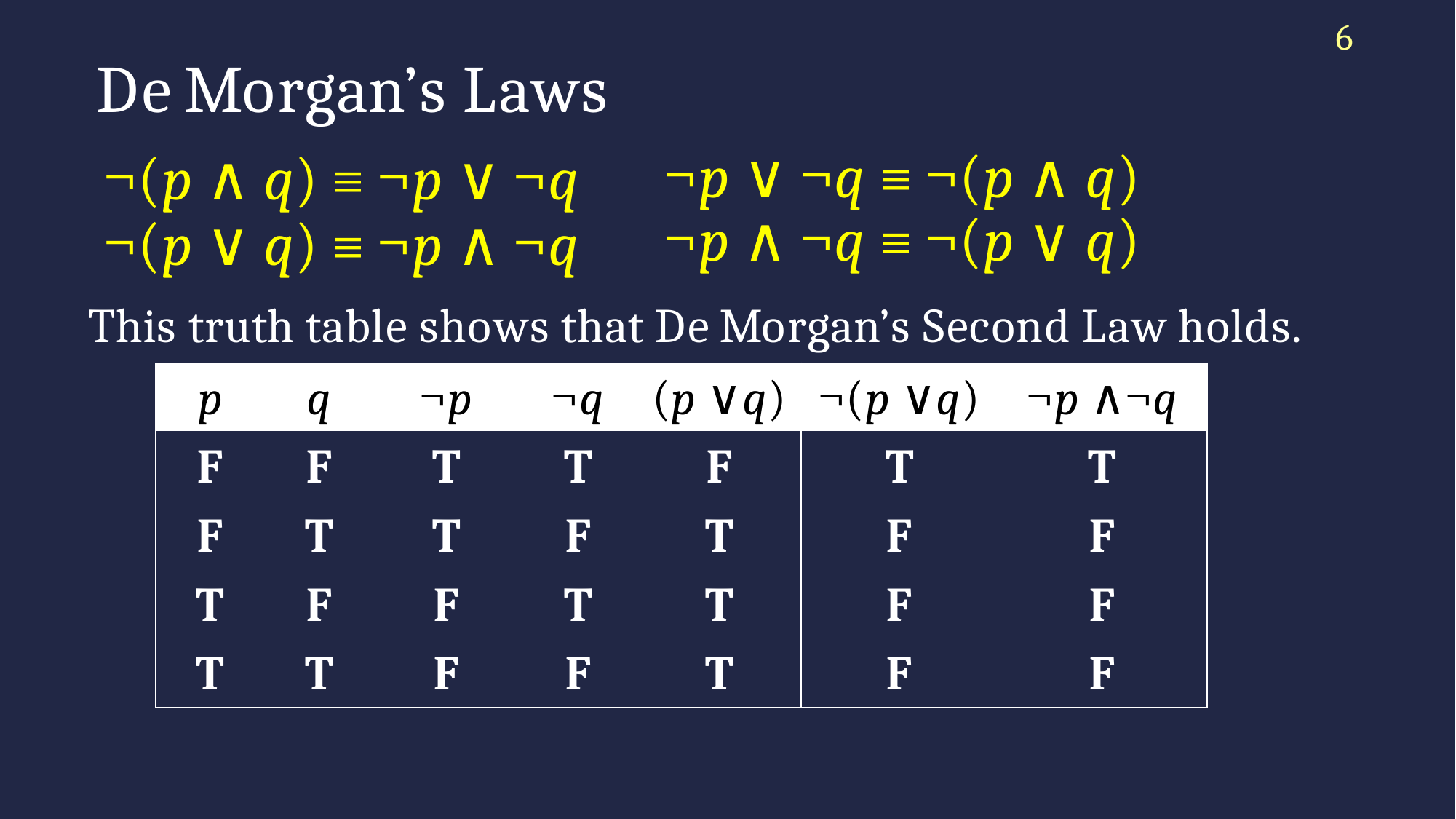

6
# De Morgan’s Laws
¬p ∨ ¬q ≡ ¬(p ∧ q)
¬p ∧ ¬q ≡ ¬(p ∨ q)
¬(p ∧ q) ≡ ¬p ∨ ¬q
¬(p ∨ q) ≡ ¬p ∧ ¬q
This truth table shows that De Morgan’s Second Law holds.
| p | q | ¬p | ¬q | (p ∨q) |
| --- | --- | --- | --- | --- |
| F | F | T | T | F |
| F | T | T | F | T |
| T | F | F | T | T |
| T | T | F | F | T |
| ¬(p ∨q) |
| --- |
| T |
| F |
| F |
| F |
| ¬p ∧¬q |
| --- |
| T |
| F |
| F |
| F |